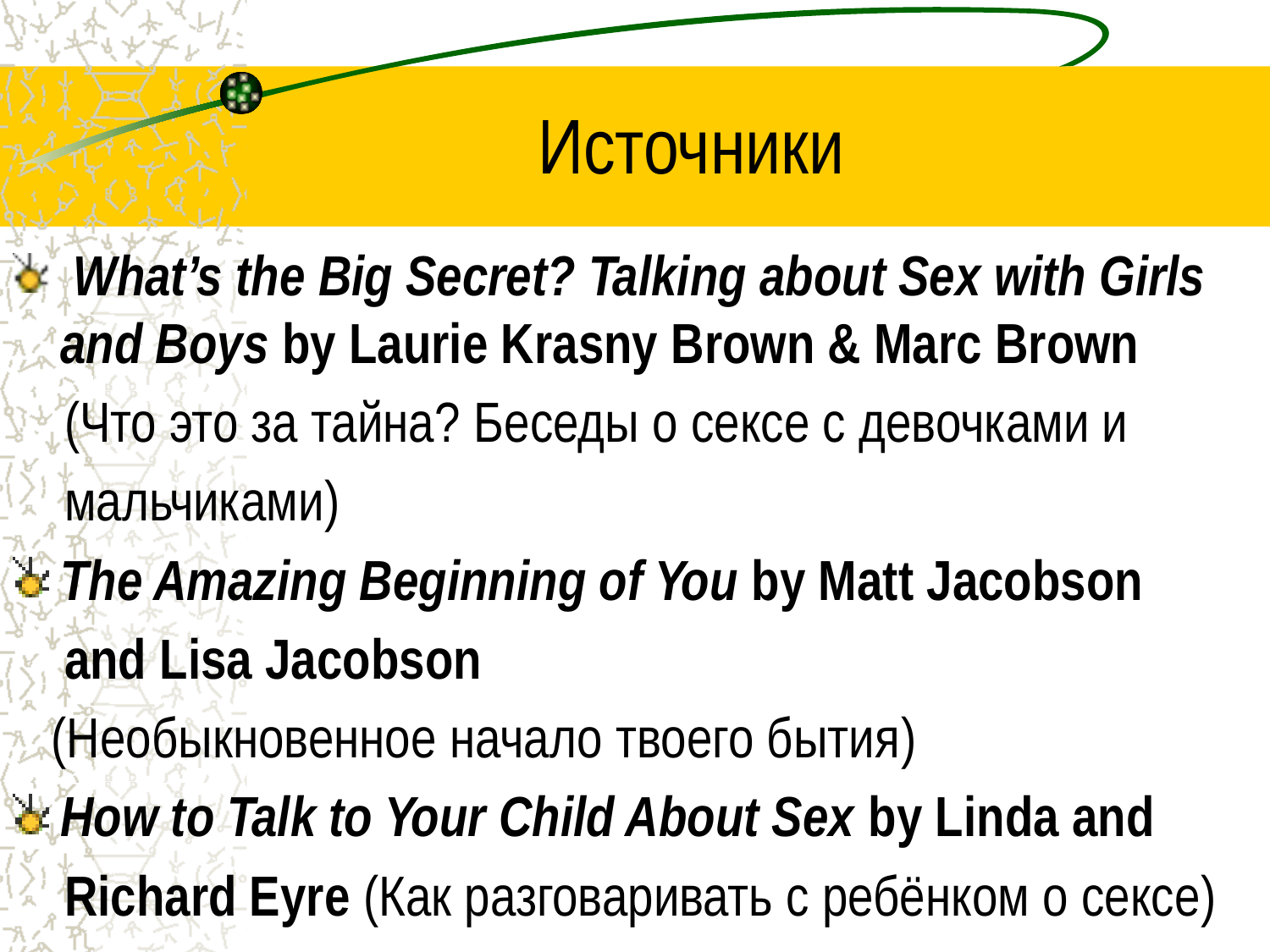

# Источники
 What’s the Big Secret? Talking about Sex with Girls and Boys by Laurie Krasny Brown & Marc Brown
    (Что это за тайна? Беседы о сексе с девочками и
    мальчиками)
The Amazing Beginning of You by Matt Jacobson
    and Lisa Jacobson
   (Необыкновенное начало твоего бытия)
How to Talk to Your Child About Sex by Linda and
    Richard Eyre (Как разговаривать с ребёнком о сексе)